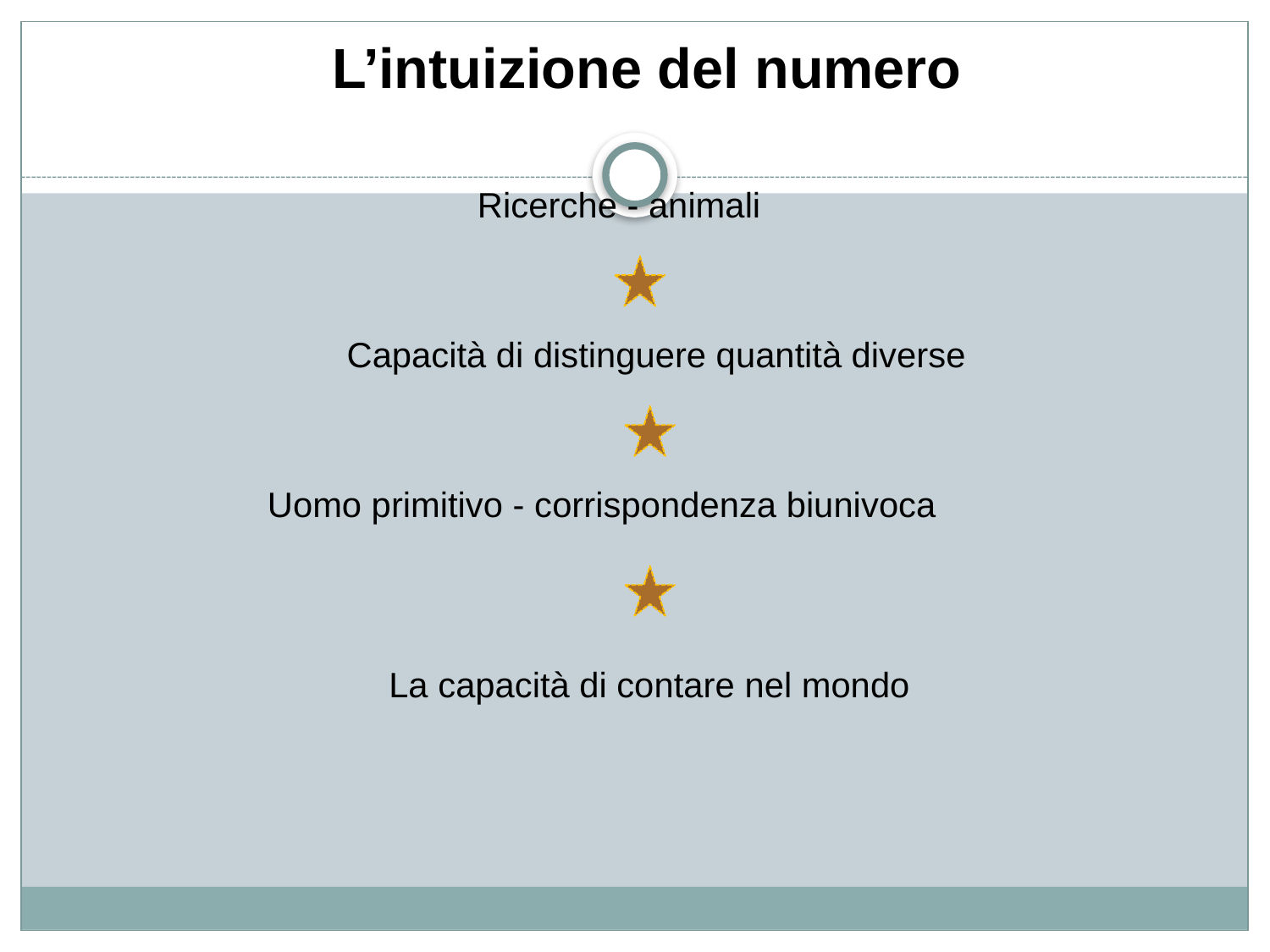

L’intuizione del numero
Ricerche - animali

Capacità di distinguere quantità diverse

Uomo primitivo - corrispondenza biunivoca

La capacità di contare nel mondo